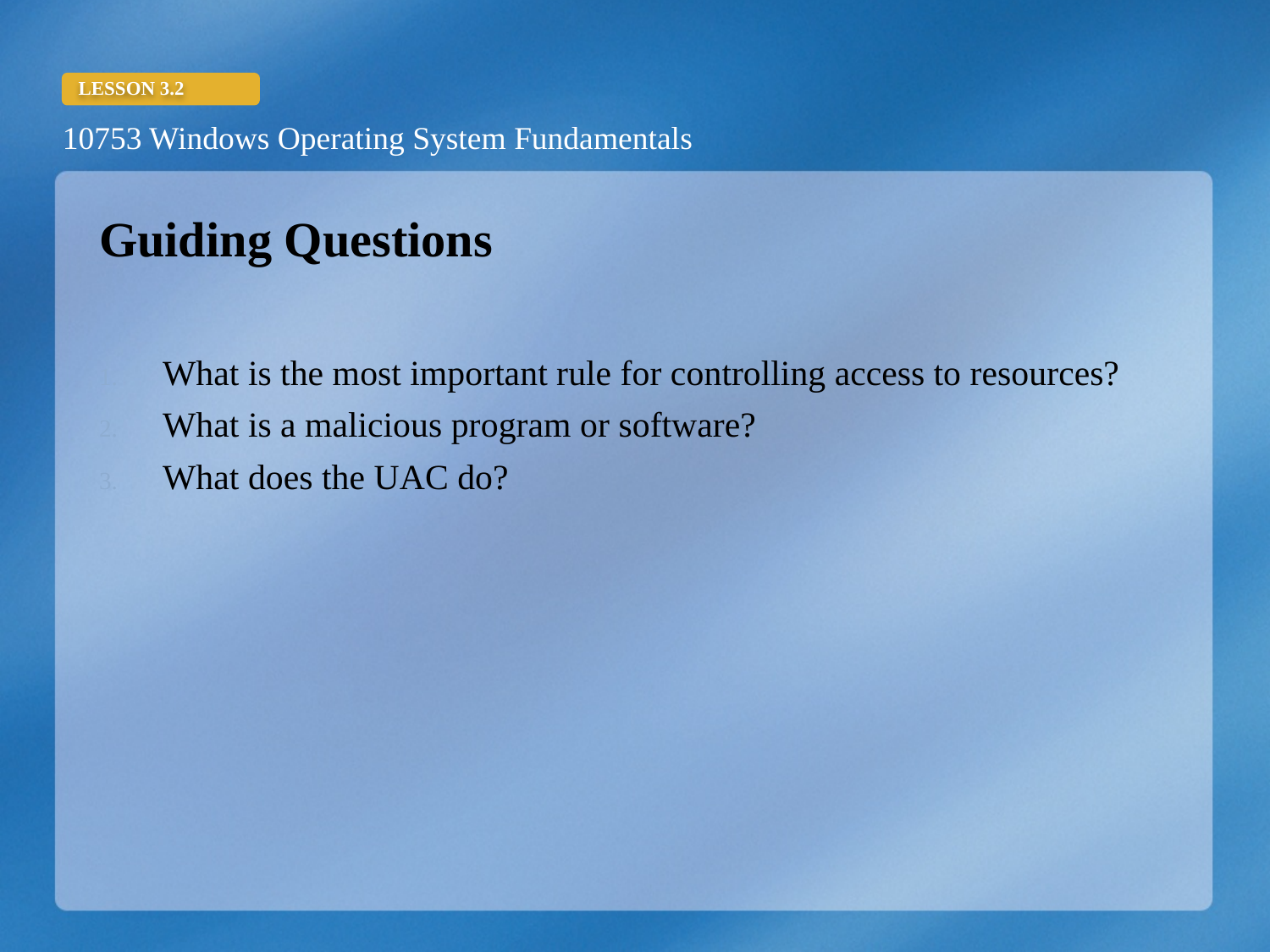

Guiding Questions

What is the most important rule for controlling access to resources?
What is a malicious program or software?
What does the UAC do?